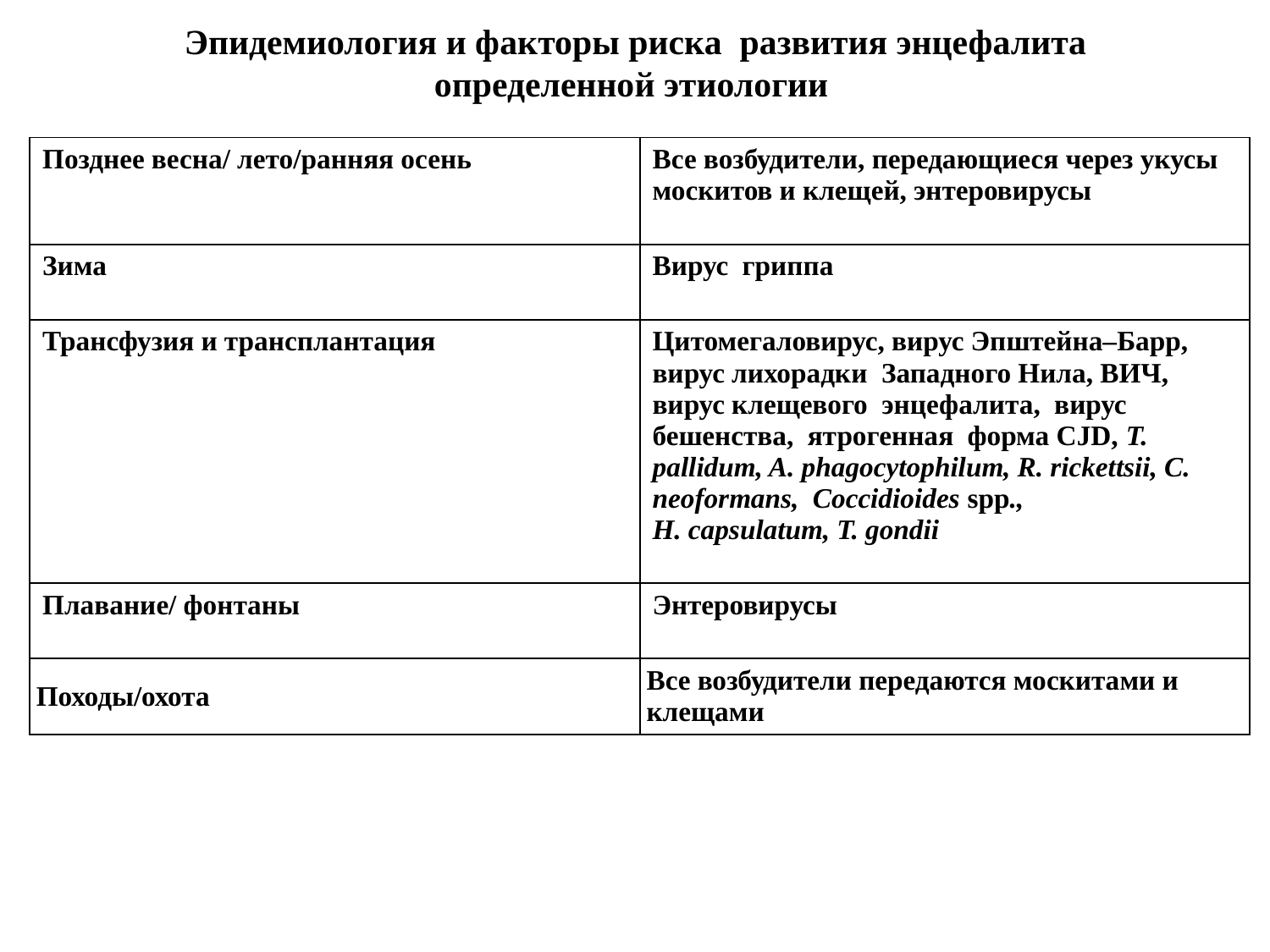

# Эпидемиология и факторы риска  развития энцефалита определенной этиологии
| Позднее весна/ лето/ранняя осень | Все возбудители, передающиеся через укусы москитов и клещей, энтеровирусы |
| --- | --- |
| Зима | Вирус гриппа |
| Трансфузия и трансплантация | Цитомегаловирус, вирус Эпштейна–Барр, вирус лихорадки Западного Нила, ВИЧ, вирус клещевого энцефалита, вирус бешенства, ятрогенная форма CJD, T. pallidum, A. phagocytophilum, R. rickettsii, C. neoformans, Coccidioides spp., H. capsulatum, T. gondii |
| Плавание/ фонтаны | Энтеровирусы |
| Походы/охота | Все возбудители передаются москитами и клещами |